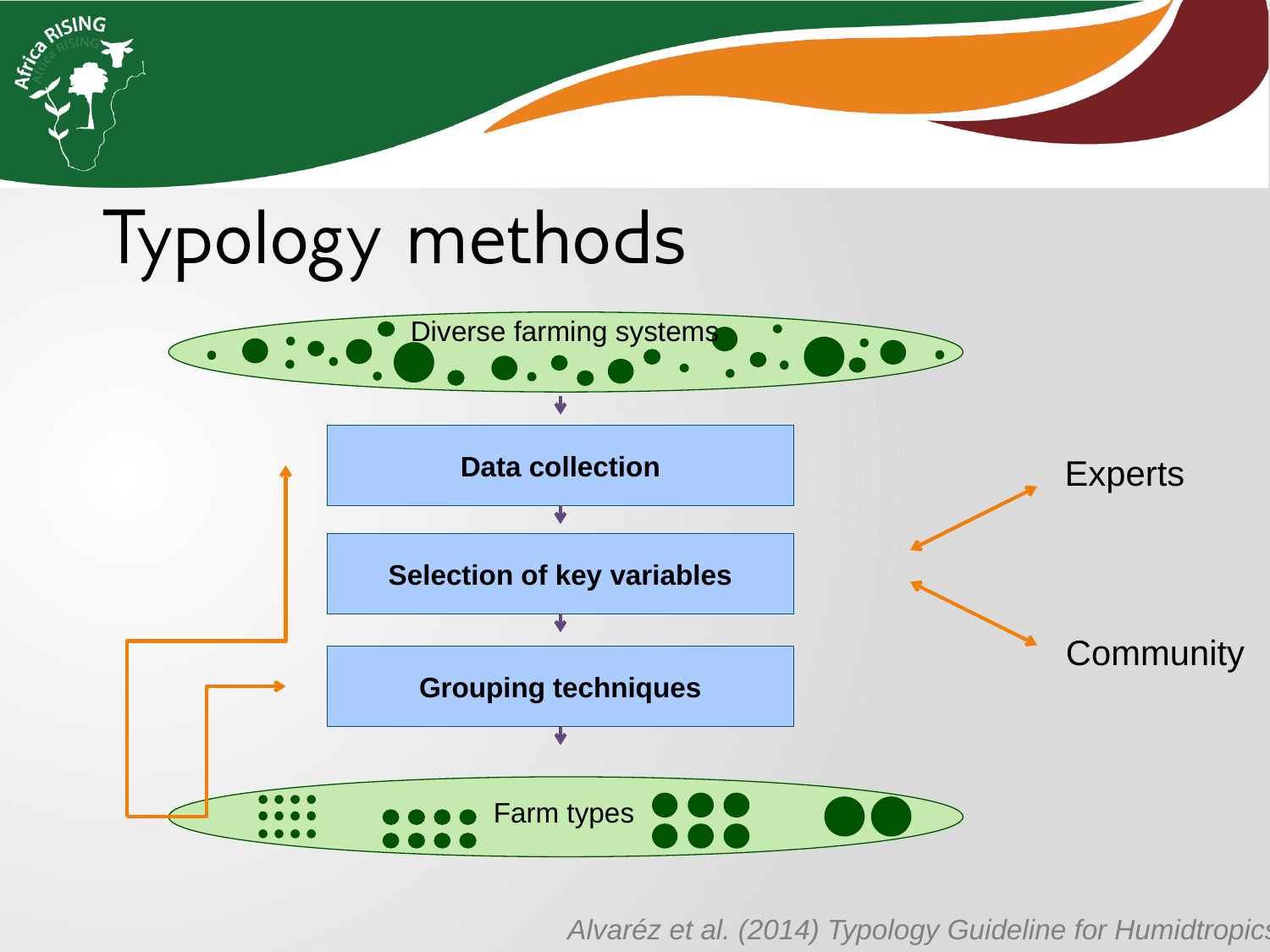

Typology methods
Diverse farming systems

Data collection
Selection of key variables
Grouping techniques
Experts
Community

Farm types
Alvaréz et al. (2014) Typology Guideline for Humidtropics